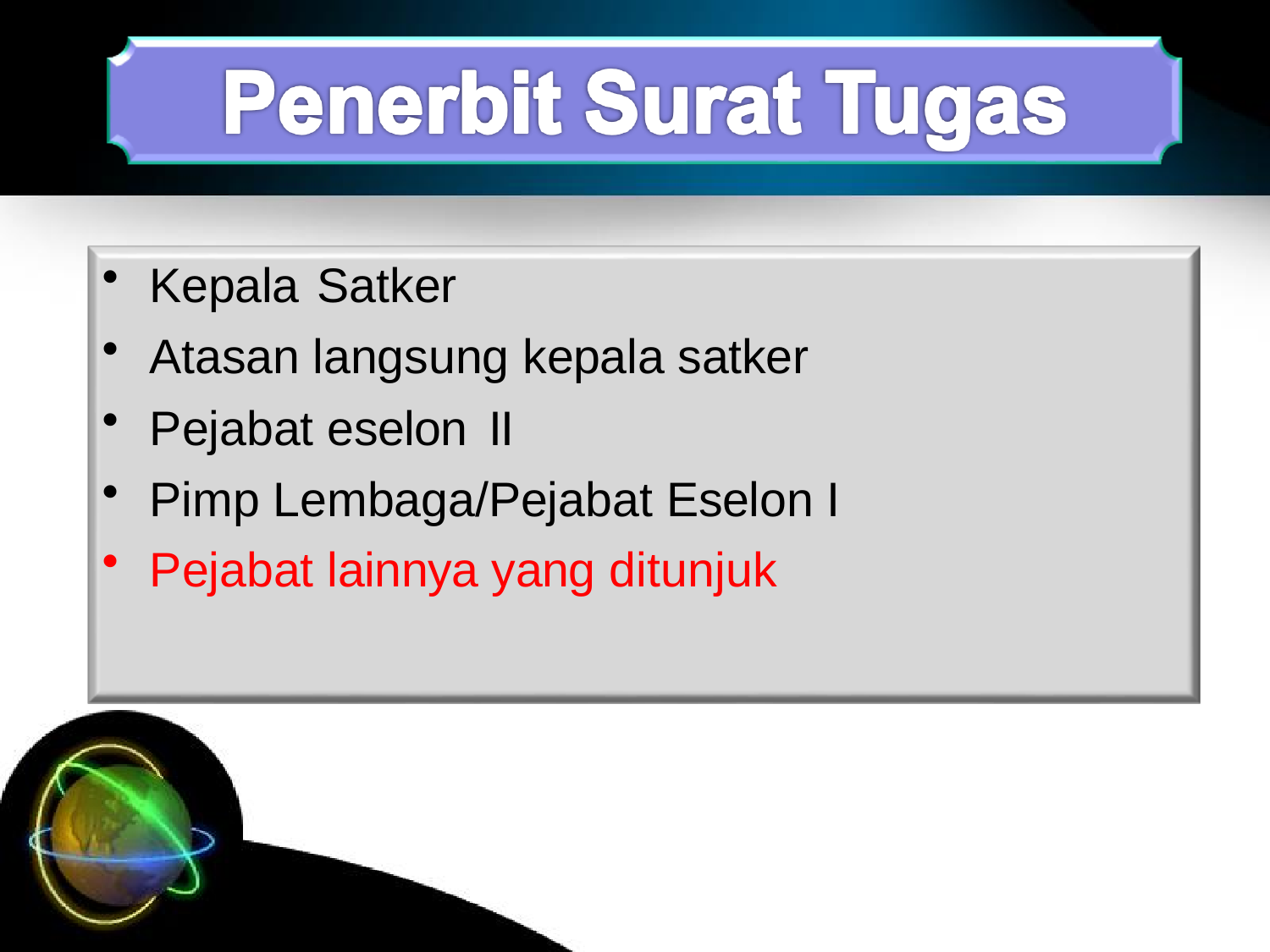

Kepala Satker
Atasan langsung kepala satker
Pejabat eselon II
Pimp Lembaga/Pejabat Eselon I
Pejabat lainnya yang ditunjuk